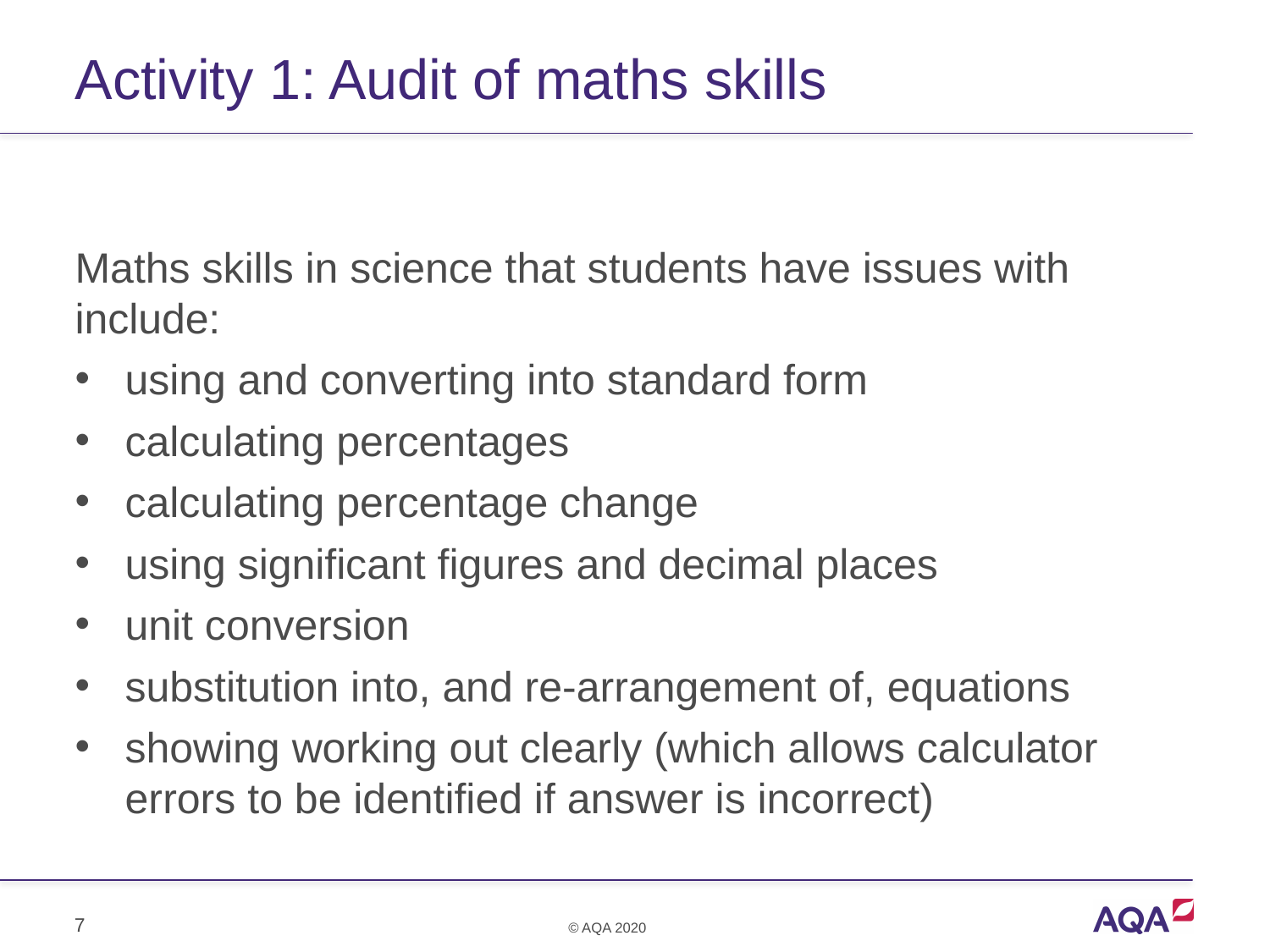

# Activity 1: Audit of maths skills
Maths skills in science that students have issues with include:
using and converting into standard form
calculating percentages
calculating percentage change
using significant figures and decimal places
unit conversion
substitution into, and re-arrangement of, equations
showing working out clearly (which allows calculator errors to be identified if answer is incorrect)

7
© AQA 2020